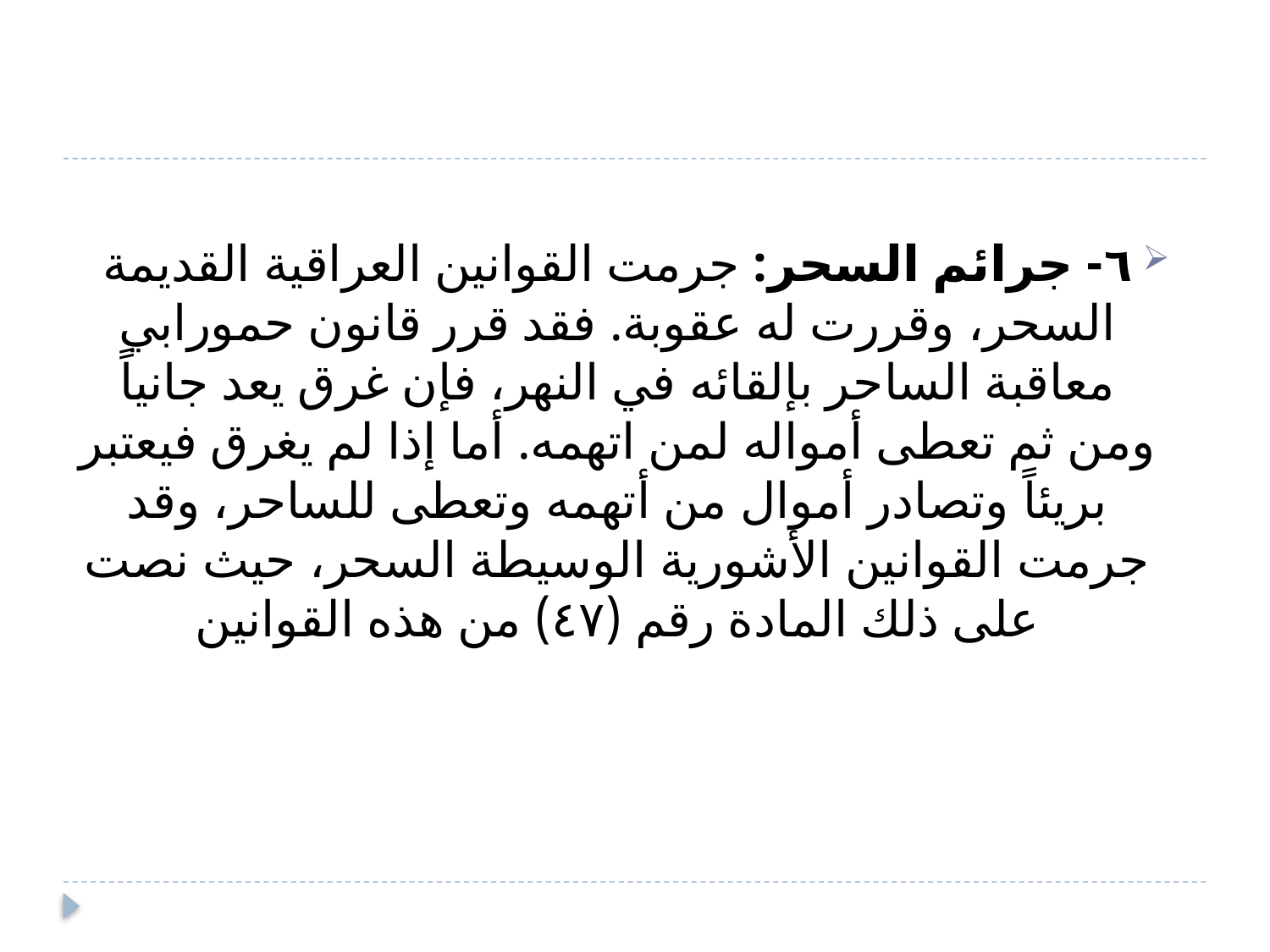

٦- جرائم السحر: جرمت القوانين العراقية القديمة السحر، وقررت له عقوبة. فقد قرر قانون حمورابي معاقبة الساحر بإلقائه في النهر، فإن غرق يعد جانياً ومن ثم تعطى أمواله لمن اتهمه. أما إذا لم يغرق فيعتبر بريئاً وتصادر أموال من أتهمه وتعطى للساحر، وقد جرمت القوانين الأشورية الوسيطة السحر، حيث نصت على ذلك المادة رقم (٤٧) من هذه القوانين